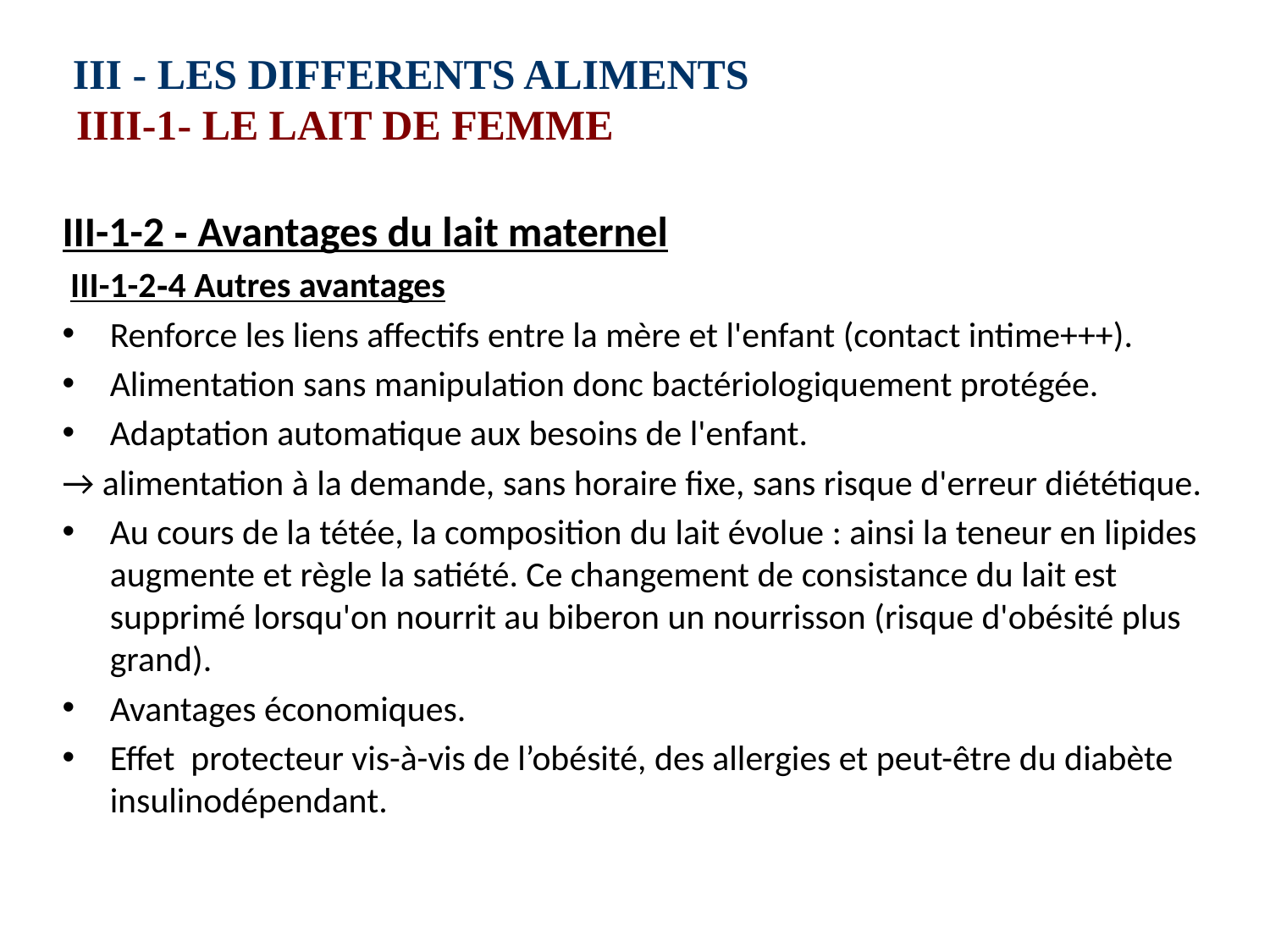

# III ‑ LES DIFFERENTS ALIMENTS IIII-1‑ LE LAIT DE FEMME
III-1-2 ‑ Avantages du lait maternel
 III-1-2‑4 Autres avantages
Renforce les liens affectifs entre la mère et l'enfant (contact intime+++).
Alimentation sans manipulation donc bactériologiquement protégée.
Adaptation automatique aux besoins de l'enfant.
→ alimentation à la demande, sans horaire fixe, sans risque d'erreur diététique.
Au cours de la tétée, la composition du lait évolue : ainsi la teneur en lipides augmente et règle la satiété. Ce changement de consistance du lait est supprimé lorsqu'on nourrit au biberon un nourrisson (risque d'obésité plus grand).
Avantages économiques.
Effet  protecteur vis-à-vis de l’obésité, des allergies et peut-être du diabète insulinodépendant.